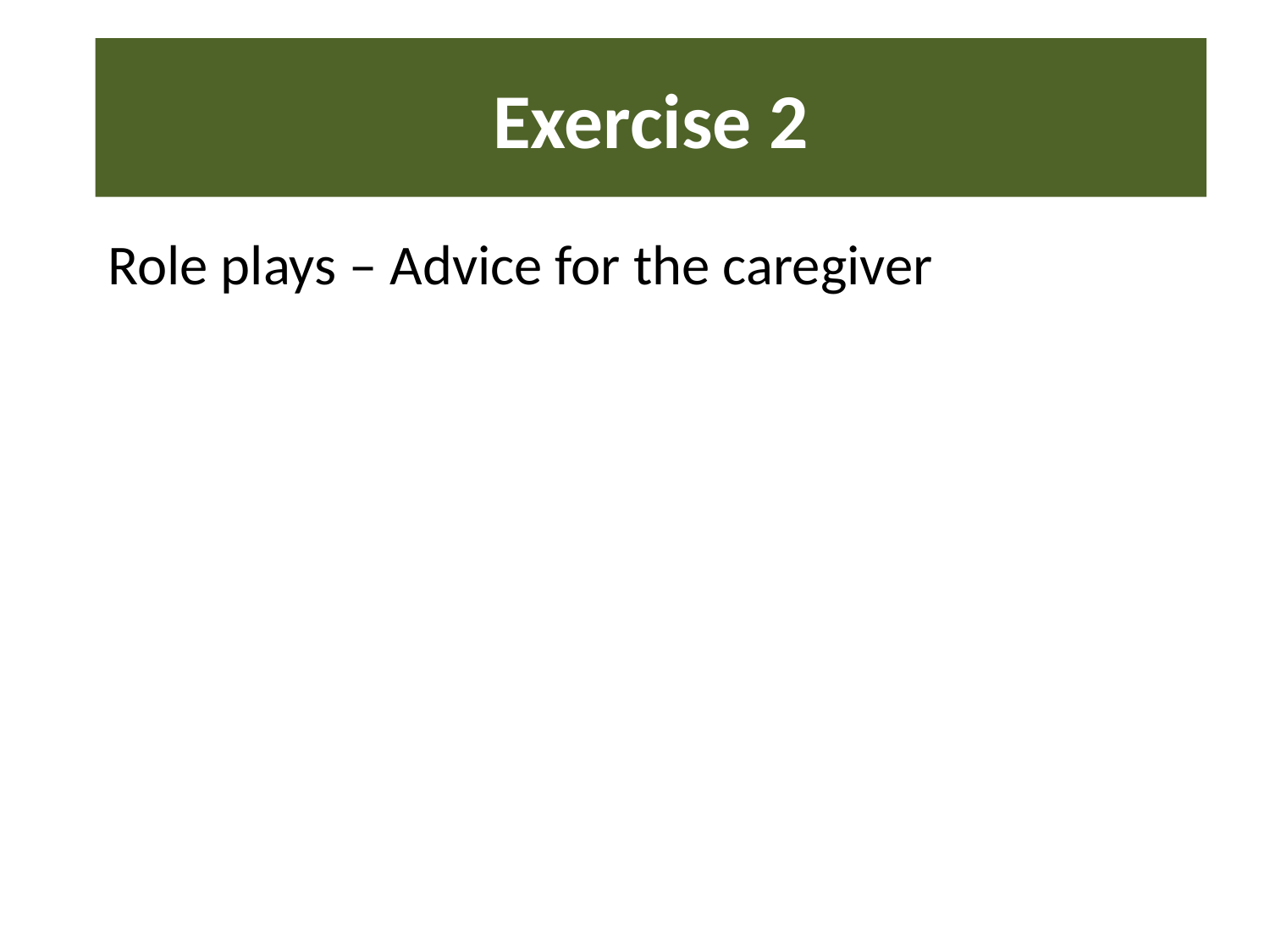

# Exercise 2
Role plays – Advice for the caregiver